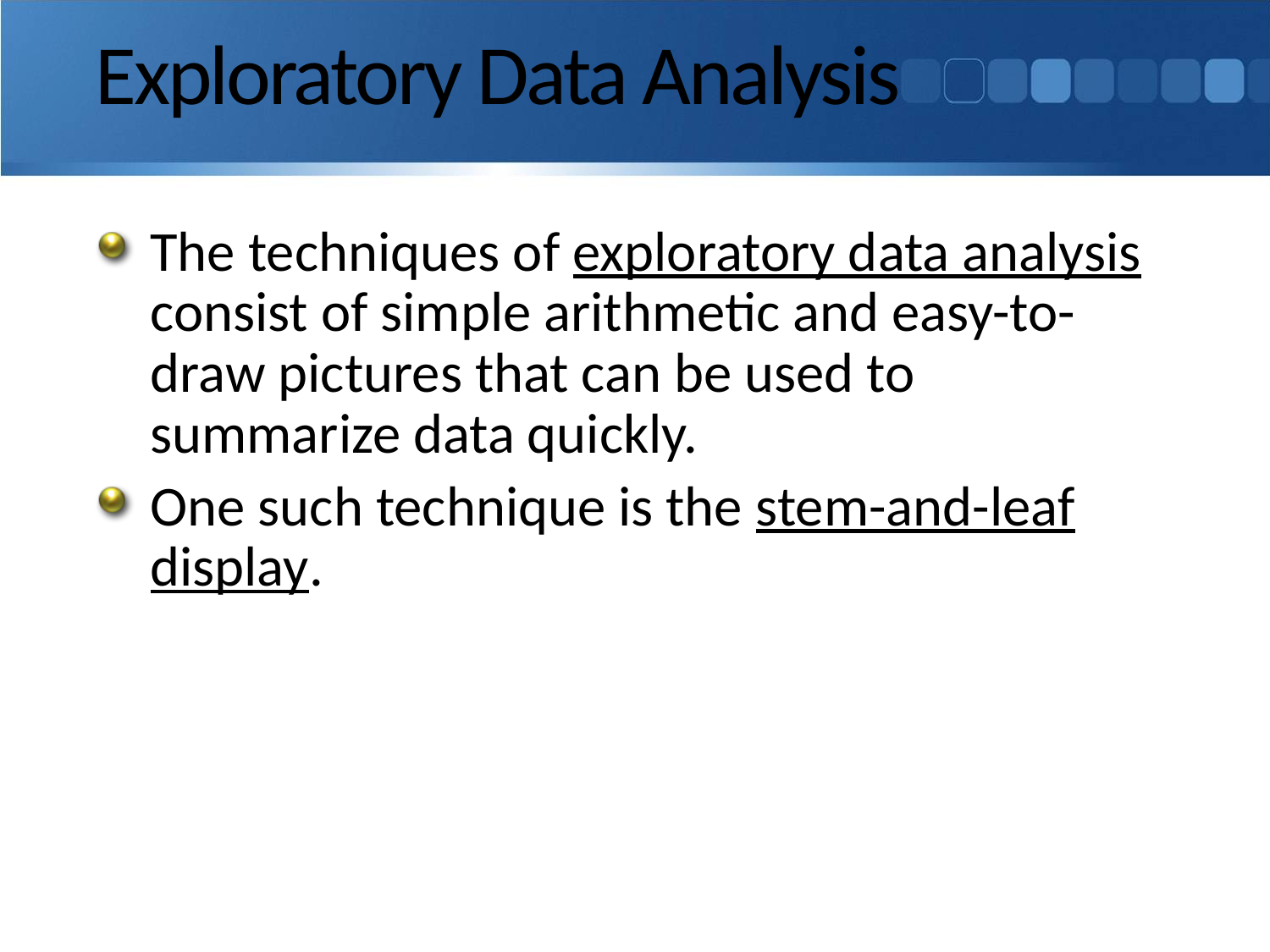

# Exploratory Data Analysis
The techniques of exploratory data analysis consist of simple arithmetic and easy-to-draw pictures that can be used to summarize data quickly.
One such technique is the stem-and-leaf display.